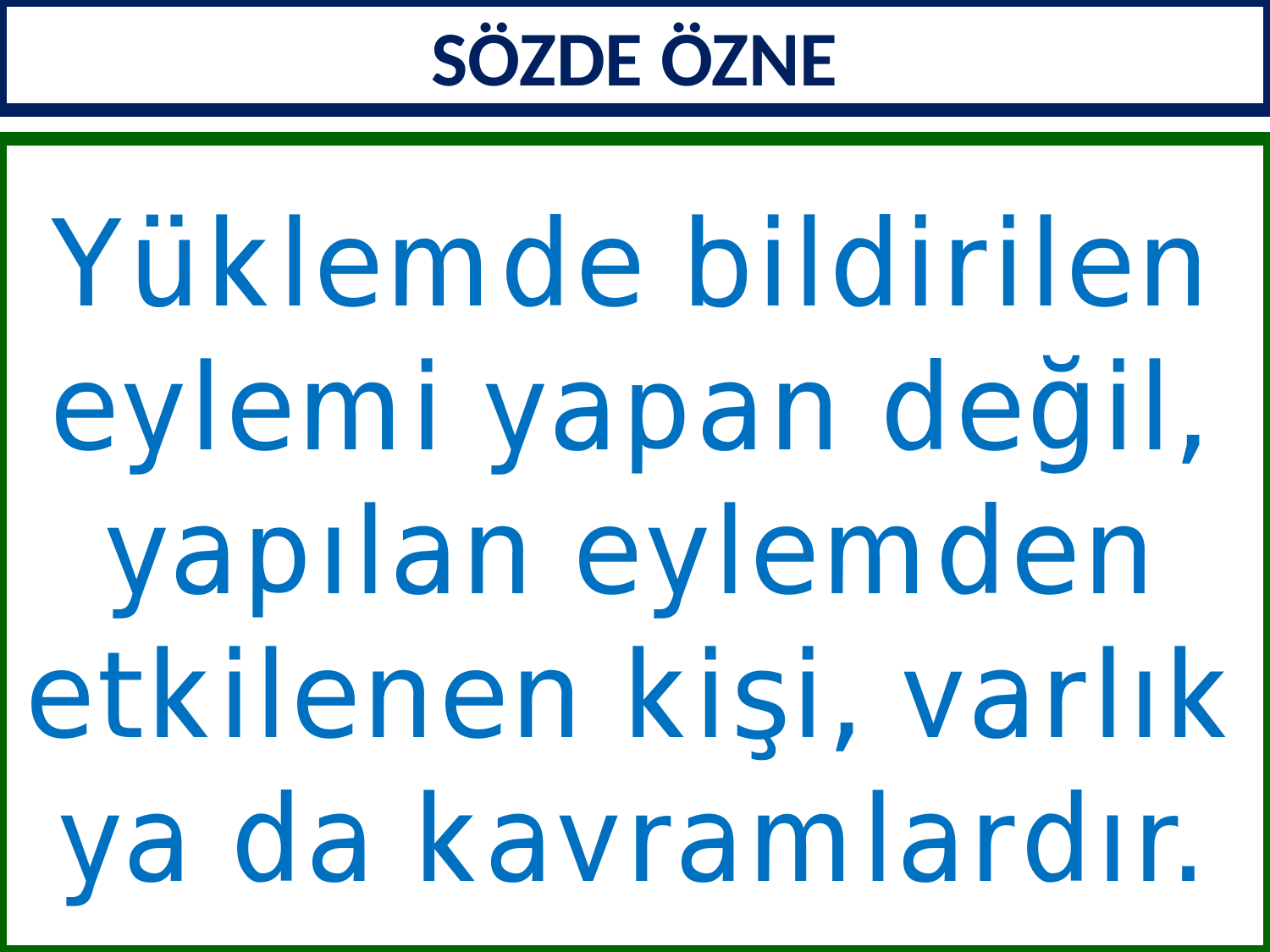

SÖZDE ÖZNE
Yüklemde bildirilen eylemi yapan değil, yapılan eylemden etkilenen kişi, varlık ya da kavramlardır.